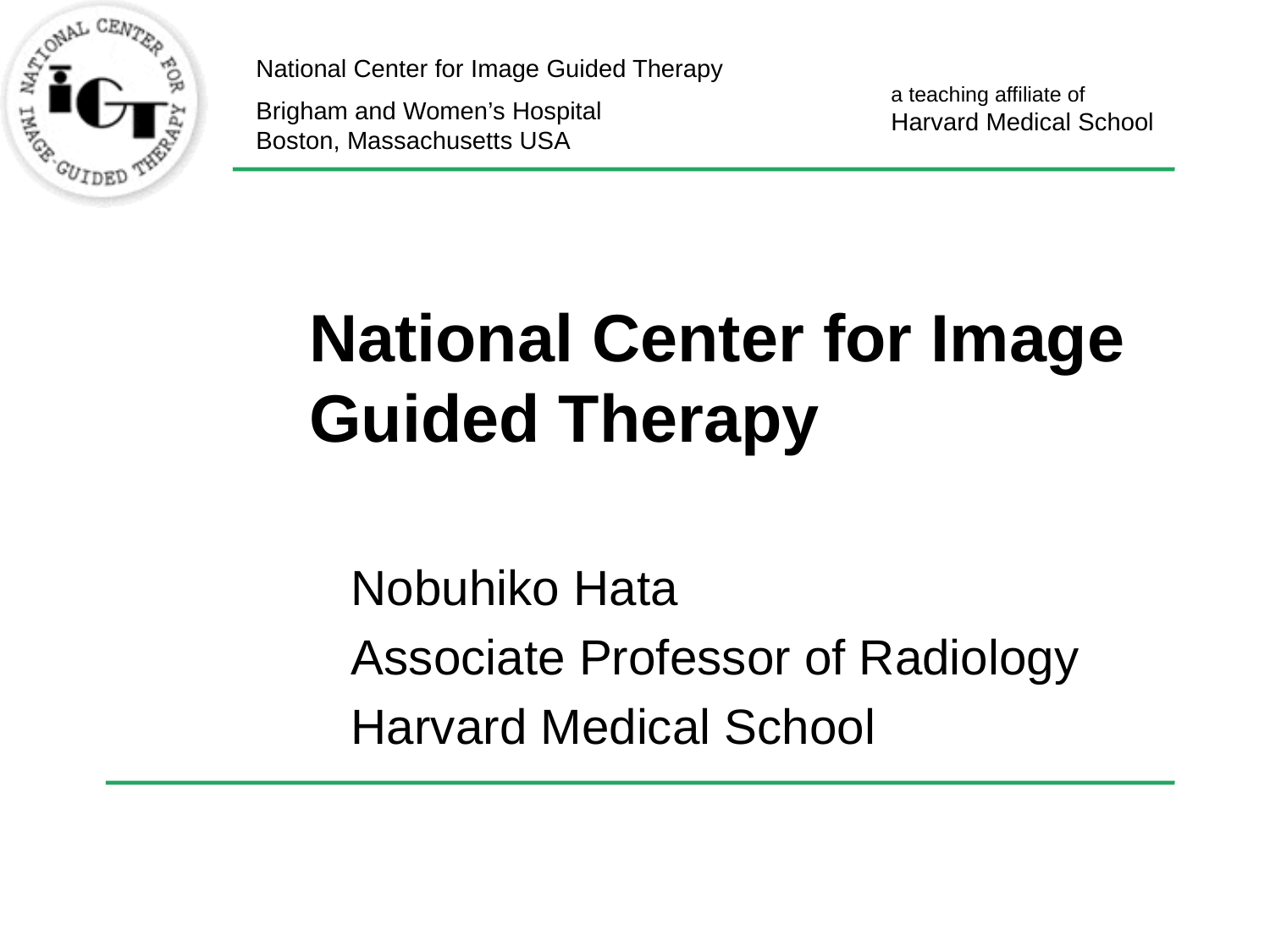

# National Center for Image Guided Therapy
Nobuhiko Hata
Associate Professor of Radiology
Harvard Medical School